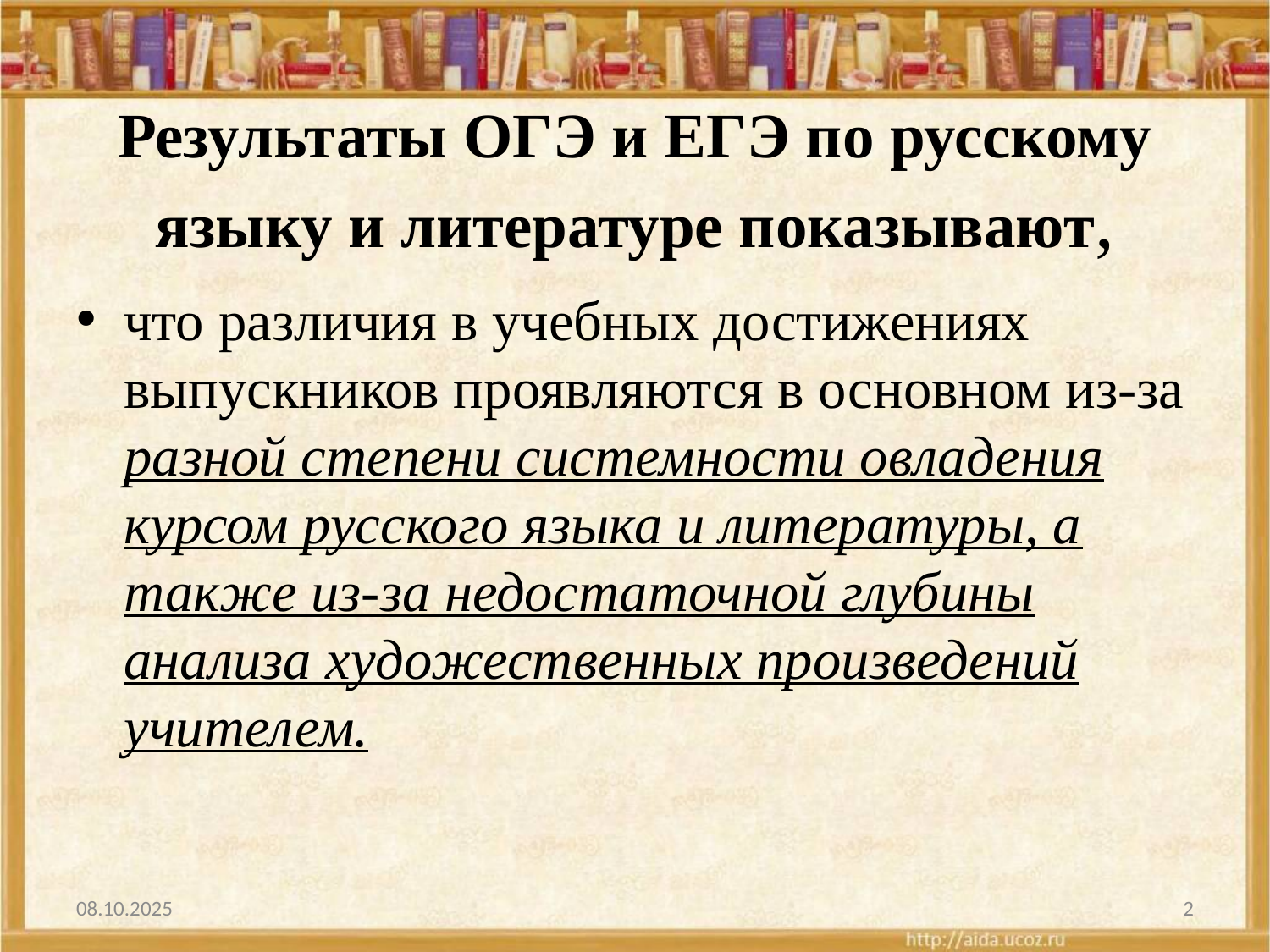

# Результаты ОГЭ и ЕГЭ по русскому языку и литературе показывают,
что различия в учебных достижениях выпускников проявляются в основном из-за разной степени системности овладения курсом русского языка и литературы, а также из-за недостаточной глубины анализа художественных произведений учителем.

08.10.2025
2